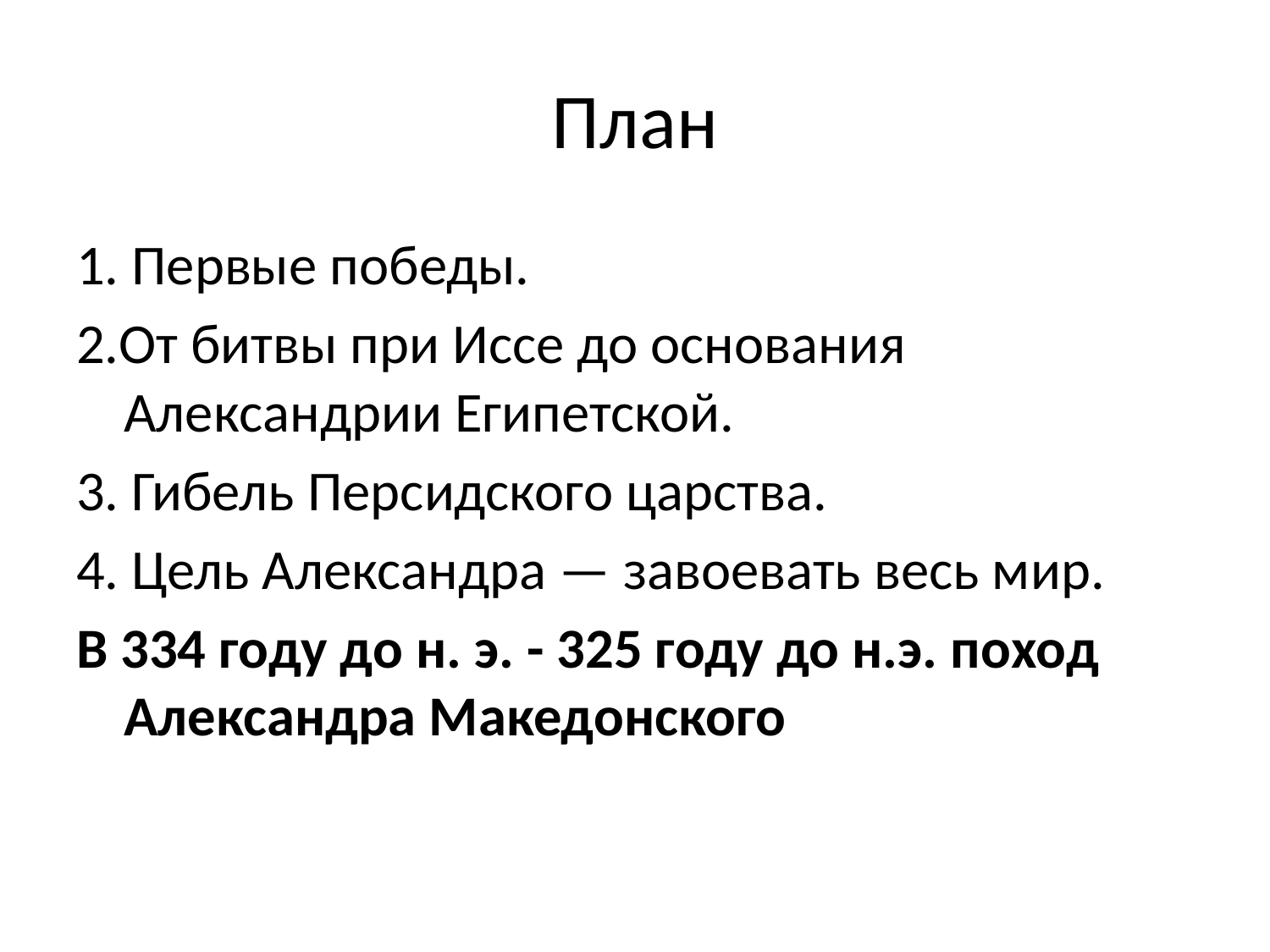

# План
1. Первые победы.
2.От битвы при Иссе до основания Александрии Египетской.
3. Гибель Персидского царства.
4. Цель Александра — завоевать весь мир.
В 334 году до н. э. - 325 году до н.э. поход Александра Македонского